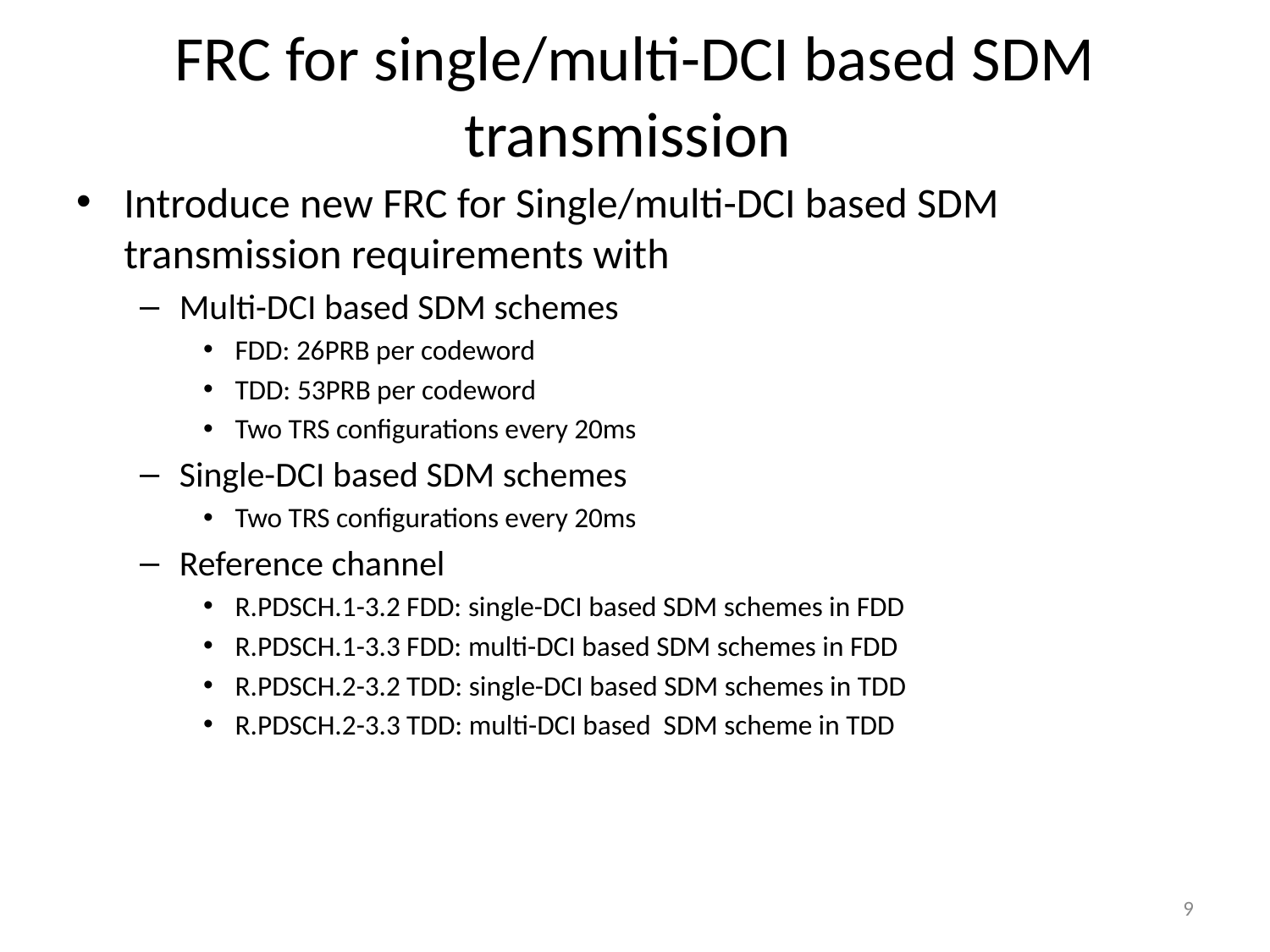

# FRC for single/multi-DCI based SDM transmission
Introduce new FRC for Single/multi-DCI based SDM transmission requirements with
Multi-DCI based SDM schemes
FDD: 26PRB per codeword
TDD: 53PRB per codeword
Two TRS configurations every 20ms
Single-DCI based SDM schemes
Two TRS configurations every 20ms
Reference channel
R.PDSCH.1-3.2 FDD: single-DCI based SDM schemes in FDD
R.PDSCH.1-3.3 FDD: multi-DCI based SDM schemes in FDD
R.PDSCH.2-3.2 TDD: single-DCI based SDM schemes in TDD
R.PDSCH.2-3.3 TDD: multi-DCI based  SDM scheme in TDD

9